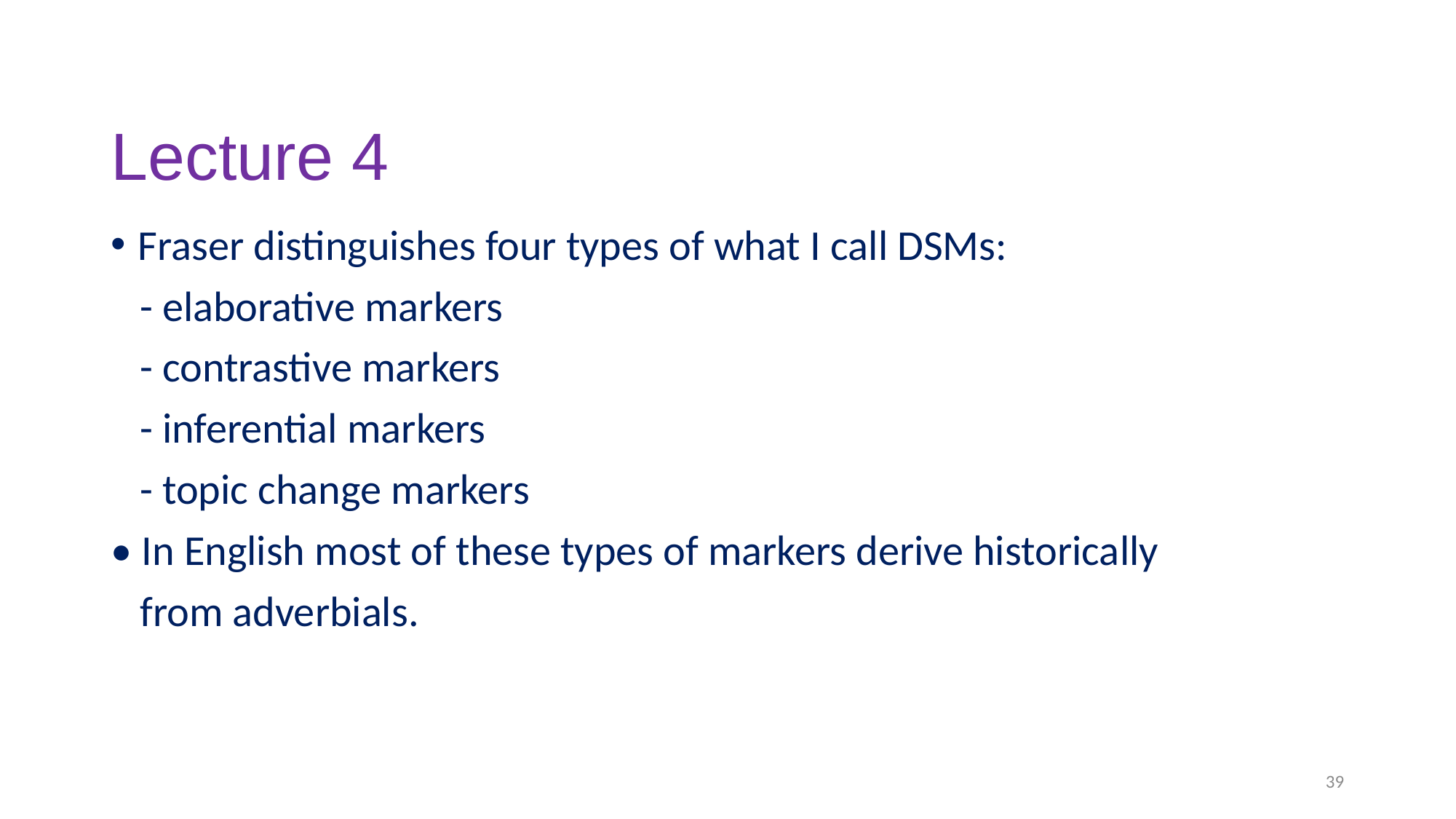

# Lecture 4
Fraser distinguishes four types of what I call DSMs:
   - elaborative markers
   - contrastive markers
   - inferential markers
   - topic change markers
• In English most of these types of markers derive historically
   from adverbials.

39